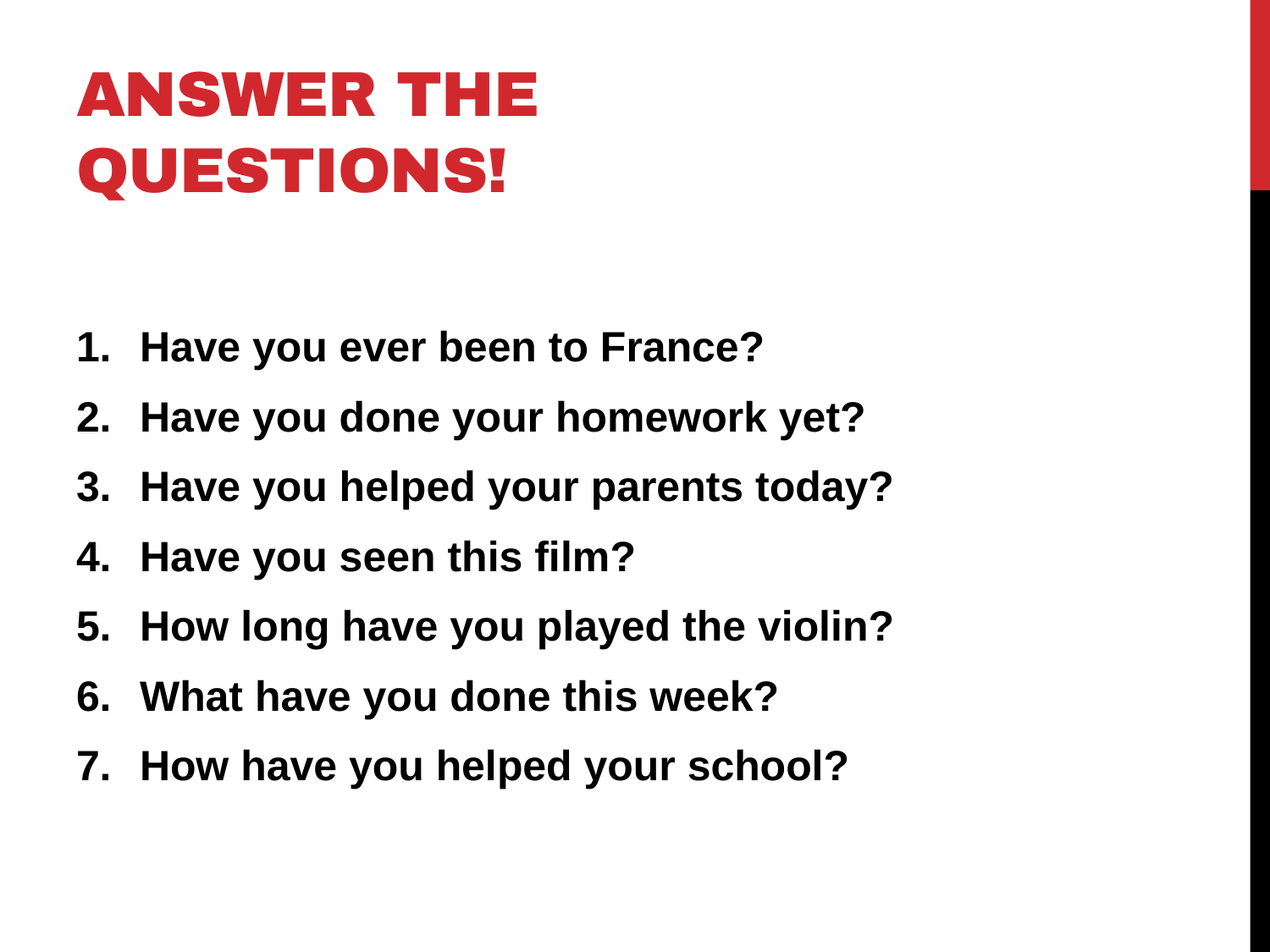

# Answer the questions!

Have you ever been to France?
Have you done your homework yet?
Have you helped your parents today?
Have you seen this film?
How long have you played the violin?
What have you done this week?
How have you helped your school?